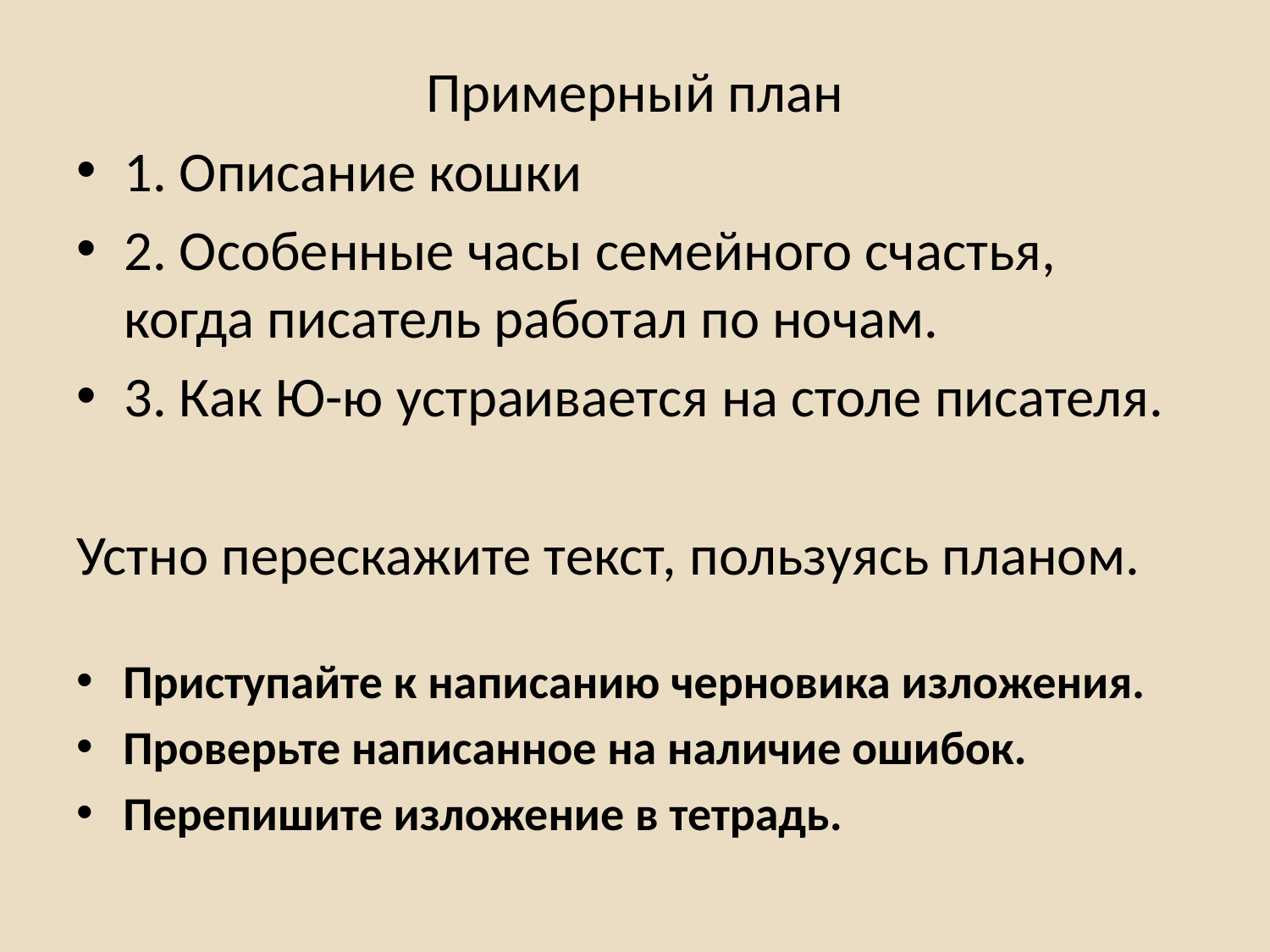

Примерный план
1. Описание кошки
2. Особенные часы семейного счастья, когда писатель работал по ночам.
3. Как Ю-ю устраивается на столе писателя.

Устно перескажите текст, пользуясь планом.

Приступайте к написанию черновика изложения.
Проверьте написанное на наличие ошибок.
Перепишите изложение в тетрадь.